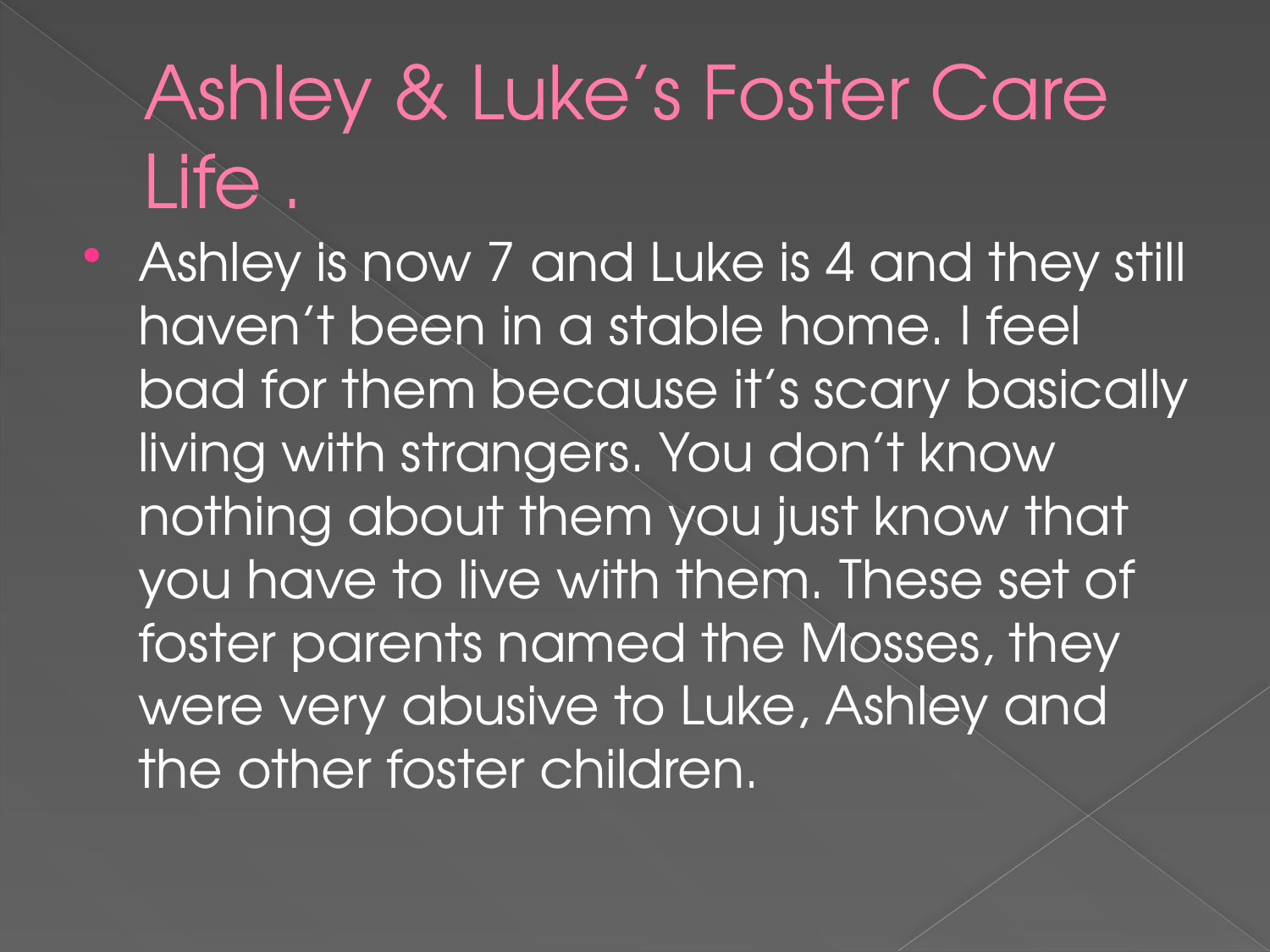

# Ashley & Luke’s Foster Care Life .
Ashley is now 7 and Luke is 4 and they still haven’t been in a stable home. I feel bad for them because it’s scary basically living with strangers. You don’t know nothing about them you just know that you have to live with them. These set of foster parents named the Mosses, they were very abusive to Luke, Ashley and the other foster children.